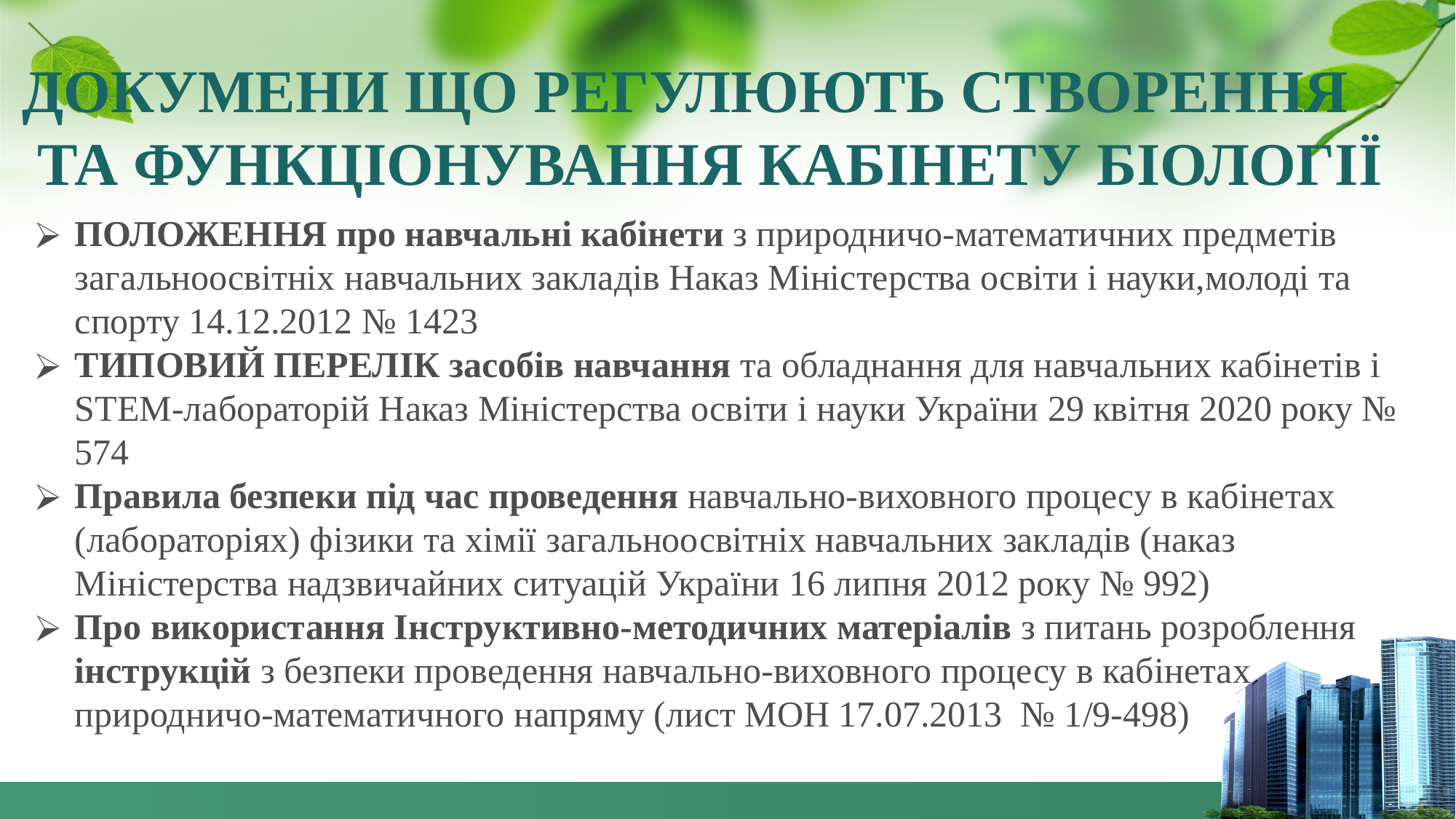

ДОКУМЕНИ ЩО РЕГУЛЮЮТЬ СТВОРЕННЯ
 ТА ФУНКЦІОНУВАННЯ КАБІНЕТУ БІОЛОГІЇ
ПОЛОЖЕННЯ про навчальні кабінети з природничо-математичних предметів загальноосвітніх навчальних закладів Наказ Міністерства освіти і науки,молоді та спорту 14.12.2012 № 1423
ТИПОВИЙ ПЕРЕЛІК засобів навчання та обладнання для навчальних кабінетів і STEM-лабораторій Наказ Міністерства освіти і науки України 29 квітня 2020 року № 574
Правила безпеки під час проведення навчально-виховного процесу в кабінетах (лабораторіях) фізики та хімії загальноосвітніх навчальних закладів (наказ Міністерства надзвичайних ситуацій України 16 липня 2012 року № 992)
Про використання Інструктивно-методичних матеріалів з питань розроблення інструкцій з безпеки проведення навчально-виховного процесу в кабінетах природничо-математичного напряму (лист МОН 17.07.2013  № 1/9-498)